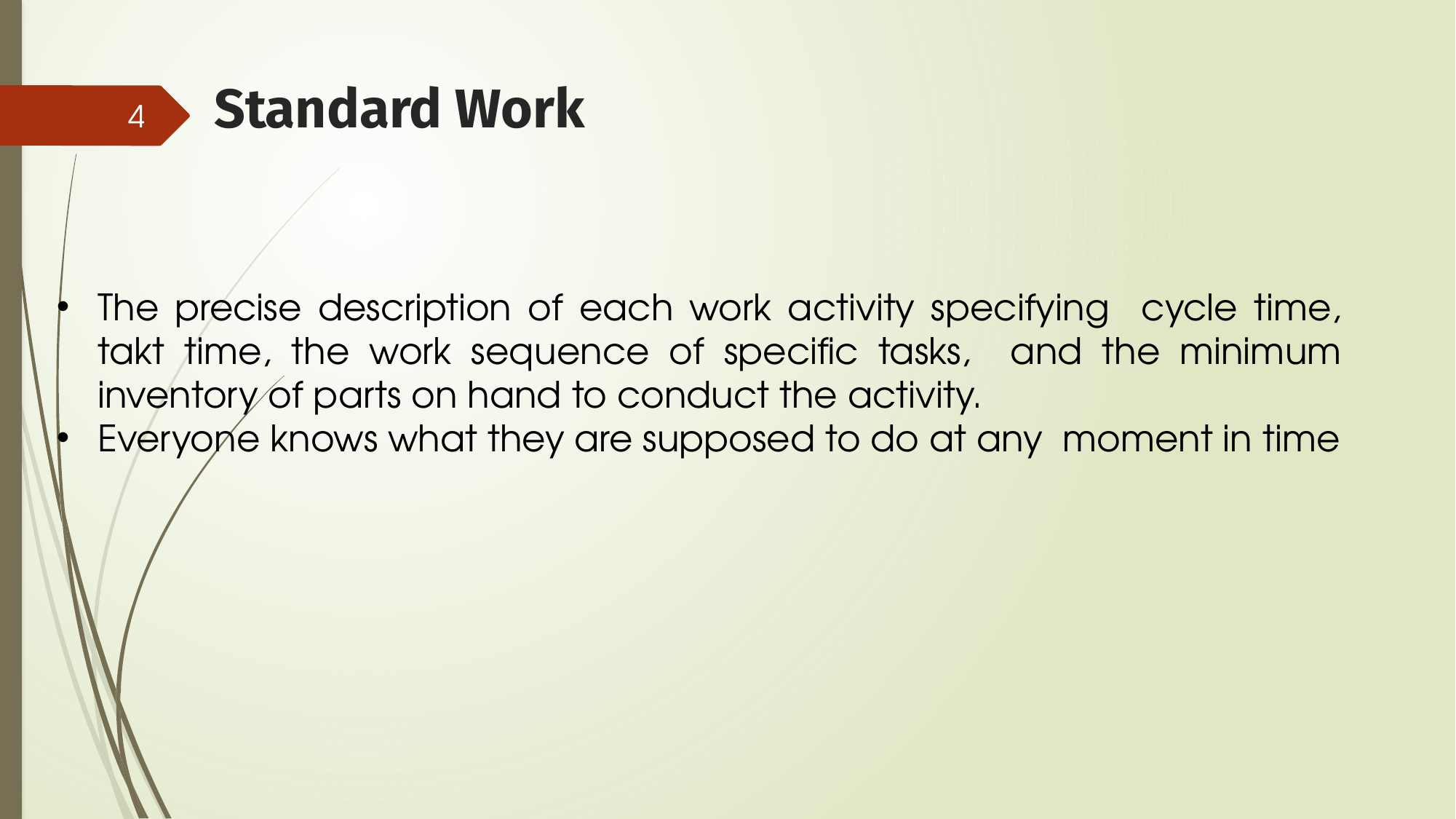

# Standard Work
4
The precise description of each work activity specifying  cycle time, takt time, the work sequence of specific tasks,  and the minimum inventory of parts on hand to conduct the activity.
Everyone knows what they are supposed to do at any  moment in time